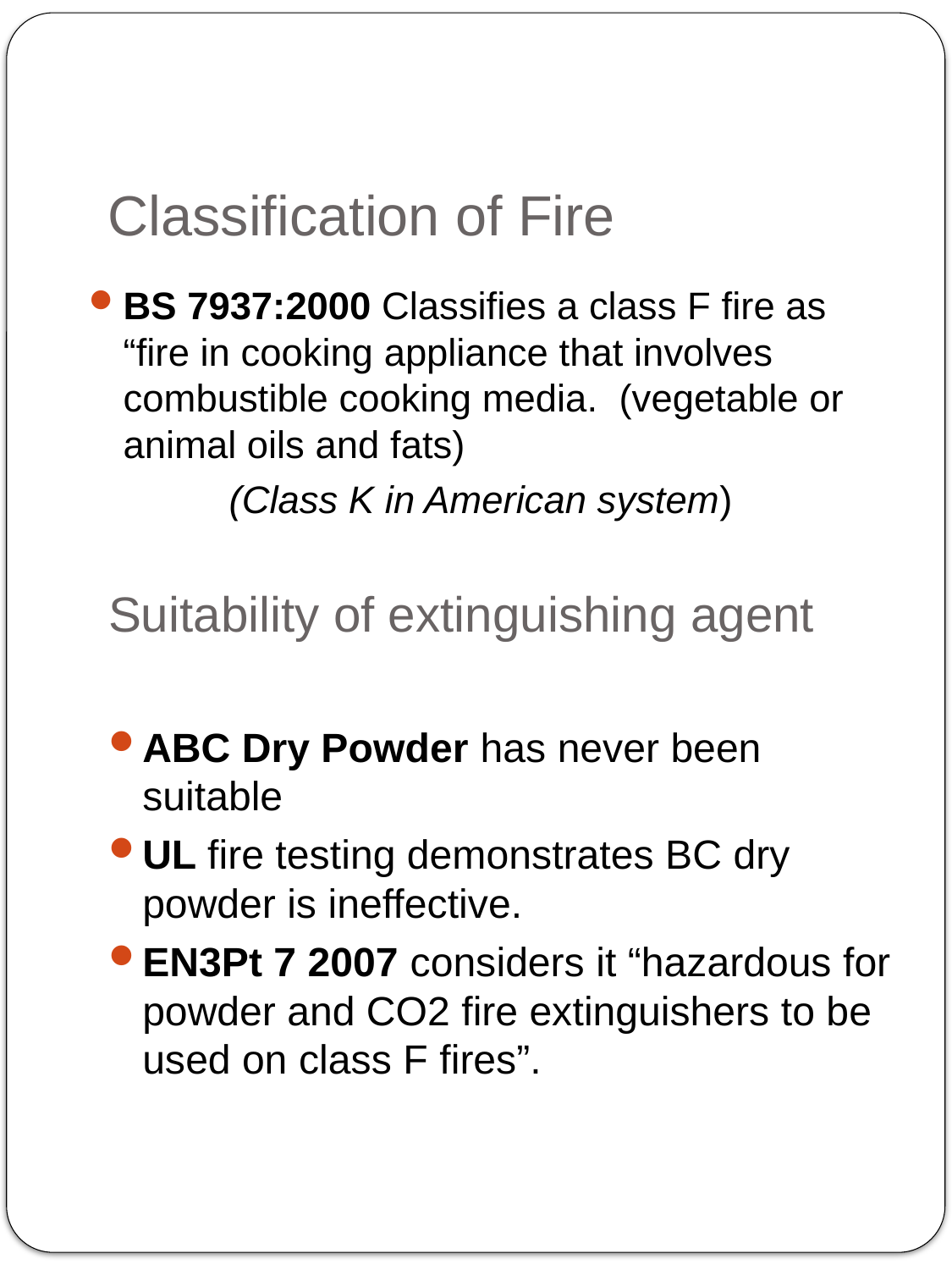

# Classification of Fire
BS 7937:2000 Classifies a class F fire as “fire in cooking appliance that involves combustible cooking media.  (vegetable or animal oils and fats)
(Class K in American system)
Suitability of extinguishing agent
ABC Dry Powder has never been suitable
UL fire testing demonstrates BC dry powder is ineffective.
EN3Pt 7 2007 considers it “hazardous for powder and CO2 fire extinguishers to be used on class F fires”.